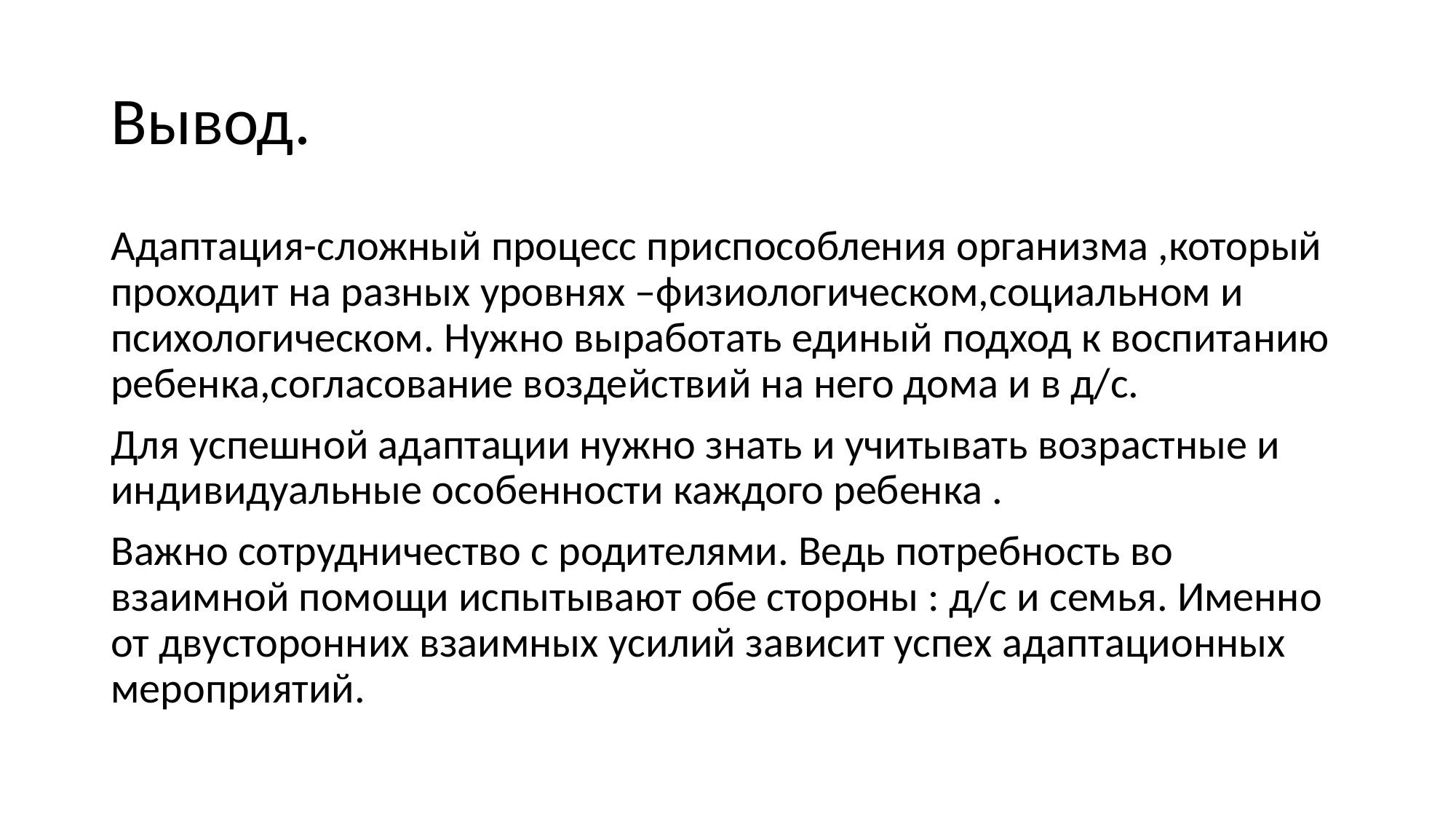

# Вывод.
Адаптация-сложный процесс приспособления организма ,который проходит на разных уровнях –физиологическом,социальном и психологическом. Нужно выработать единый подход к воспитанию ребенка,согласование воздействий на него дома и в д/с.
Для успешной адаптации нужно знать и учитывать возрастные и индивидуальные особенности каждого ребенка .
Важно сотрудничество с родителями. Ведь потребность во взаимной помощи испытывают обе стороны : д/с и семья. Именно от двусторонних взаимных усилий зависит успех адаптационных мероприятий.